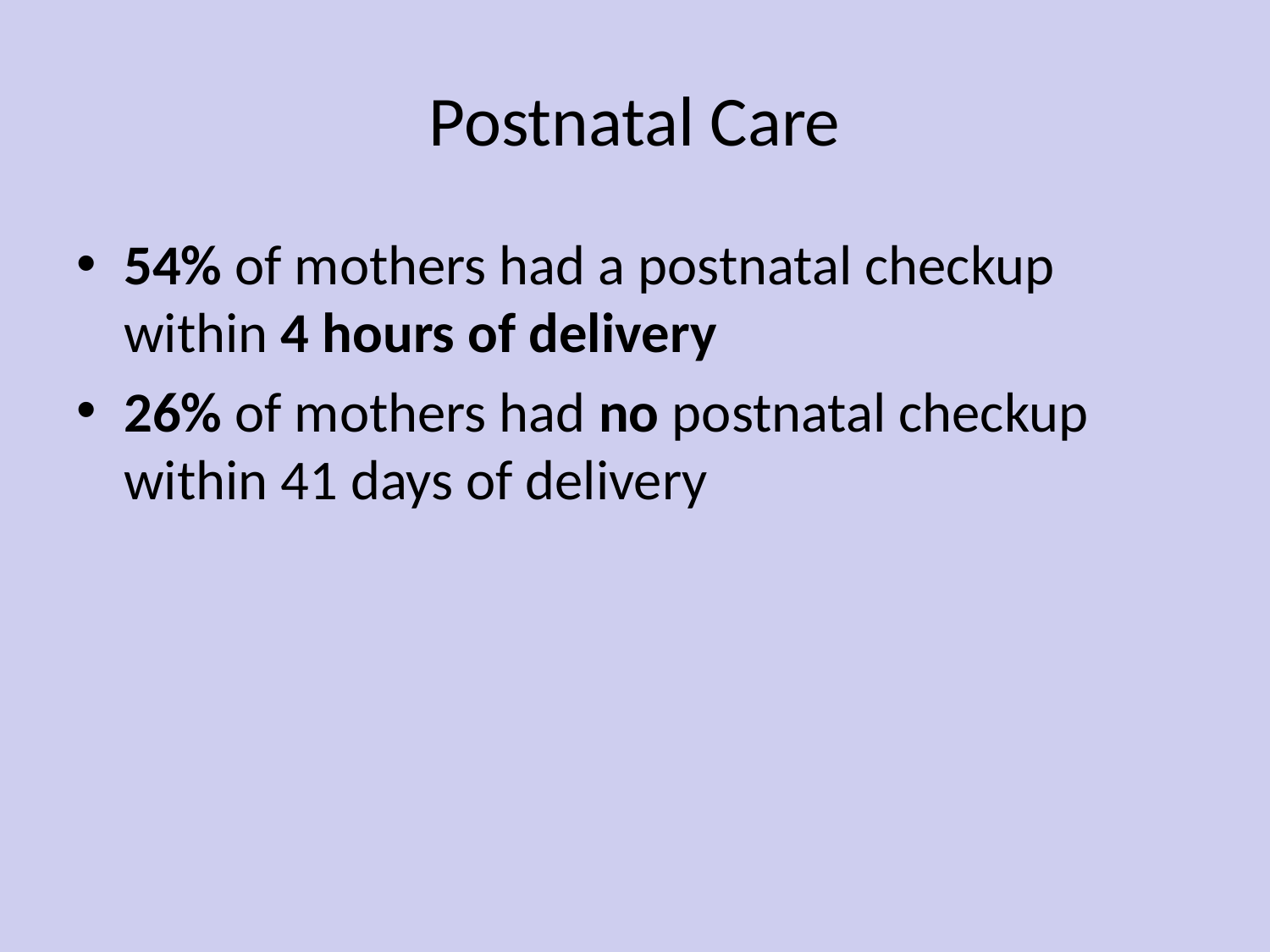

# Postnatal Care
54% of mothers had a postnatal checkup within 4 hours of delivery
26% of mothers had no postnatal checkup within 41 days of delivery